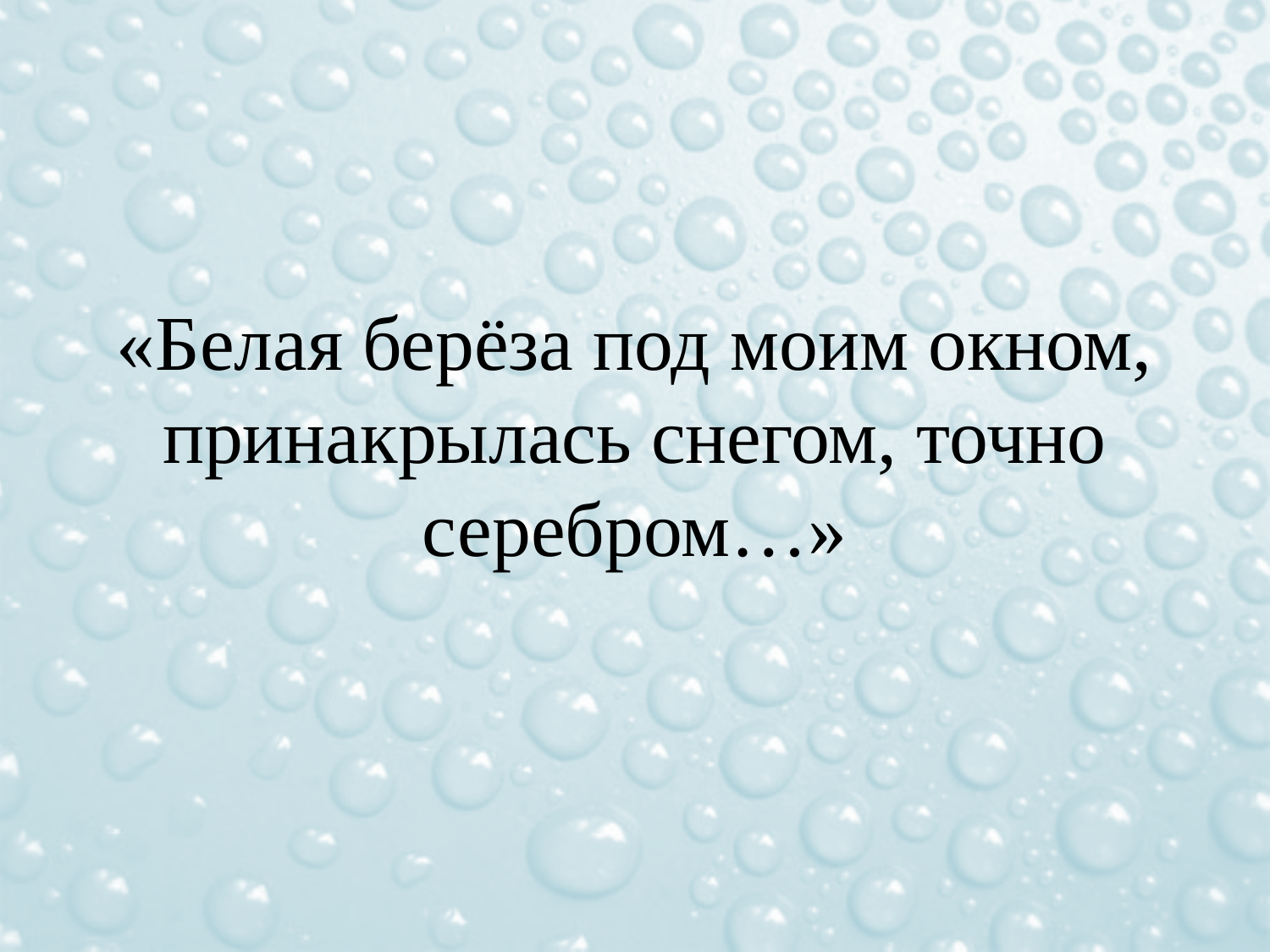

#
«Белая берёза под моим окном, принакрылась снегом, точно серебром…»